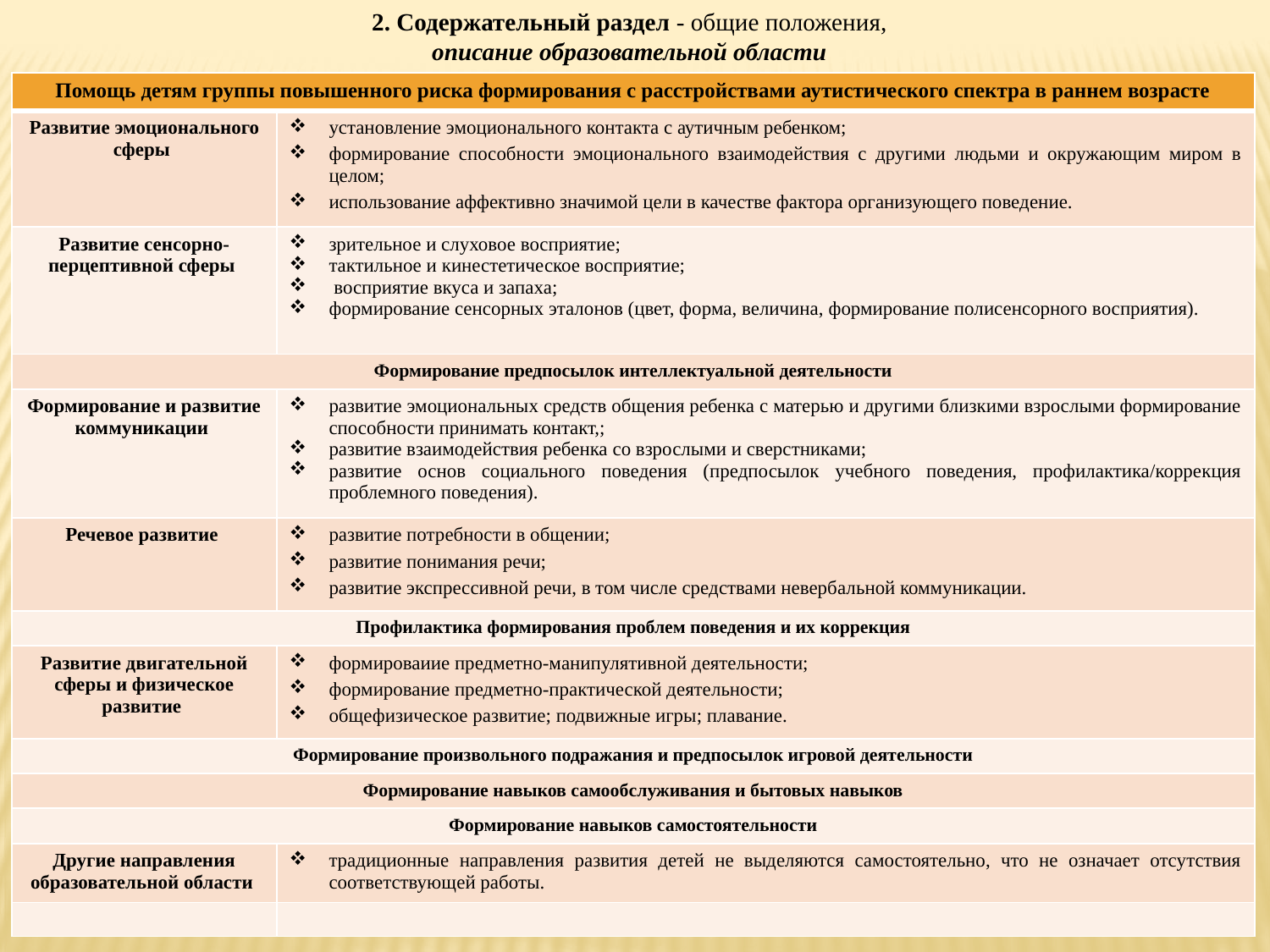

2. Содержательный раздел - общие положения,
описание образовательной области
| Помощь детям группы повышенного риска формирования с расстройствами аутистического спектра в раннем возрасте |  |
| --- | --- |
| Развитие эмоционального сферы | установление эмоционального контакта с аутичным ребенком; формирование способности эмоционального взаимодействия с другими людьми и окружающим миром в целом; использование аффективно значимой цели в качестве фактора организующего поведение. |
| Развитие сенсорно-перцептивной сферы | зрительное и слуховое восприятие; тактильное и кинестетическое восприятие; восприятие вкуса и запаха; формирование сенсорных эталонов (цвет, форма, величина, формирование полисенсорного восприятия). |
| Формирование предпосылок интеллектуальной деятельности |  |
| Формирование и развитие коммуникации | развитие эмоциональных средств общения ребенка с матерью и другими близкими взрослыми формирование способности принимать контакт,; развитие взаимодействия ребенка со взрослыми и сверстниками; развитие основ социального поведения (предпосылок учебного поведения, профилактика/коррекция проблемного поведения). |
| Речевое развитие | развитие потребности в общении; развитие понимания речи; развитие экспрессивной речи, в том числе средствами невербальной коммуникации. |
| Профилактика формирования проблем поведения и их коррекция |  |
| Развитие двигательной сферы и физическое развитие | формироваиие предметно-манипулятивной деятельности; формирование предметно-практической деятельности; общефизическое развитие; подвижные игры; плавание. |
| Формирование произвольного подражания и предпосылок игровой деятельности |  |
| Формирование навыков самообслуживания и бытовых навыков |  |
| Формирование навыков самостоятельности |  |
| Другие направления образовательной области | традиционные направления развития детей не выделяются самостоятельно, что не означает отсутствия соответствующей работы. |
|  |  |